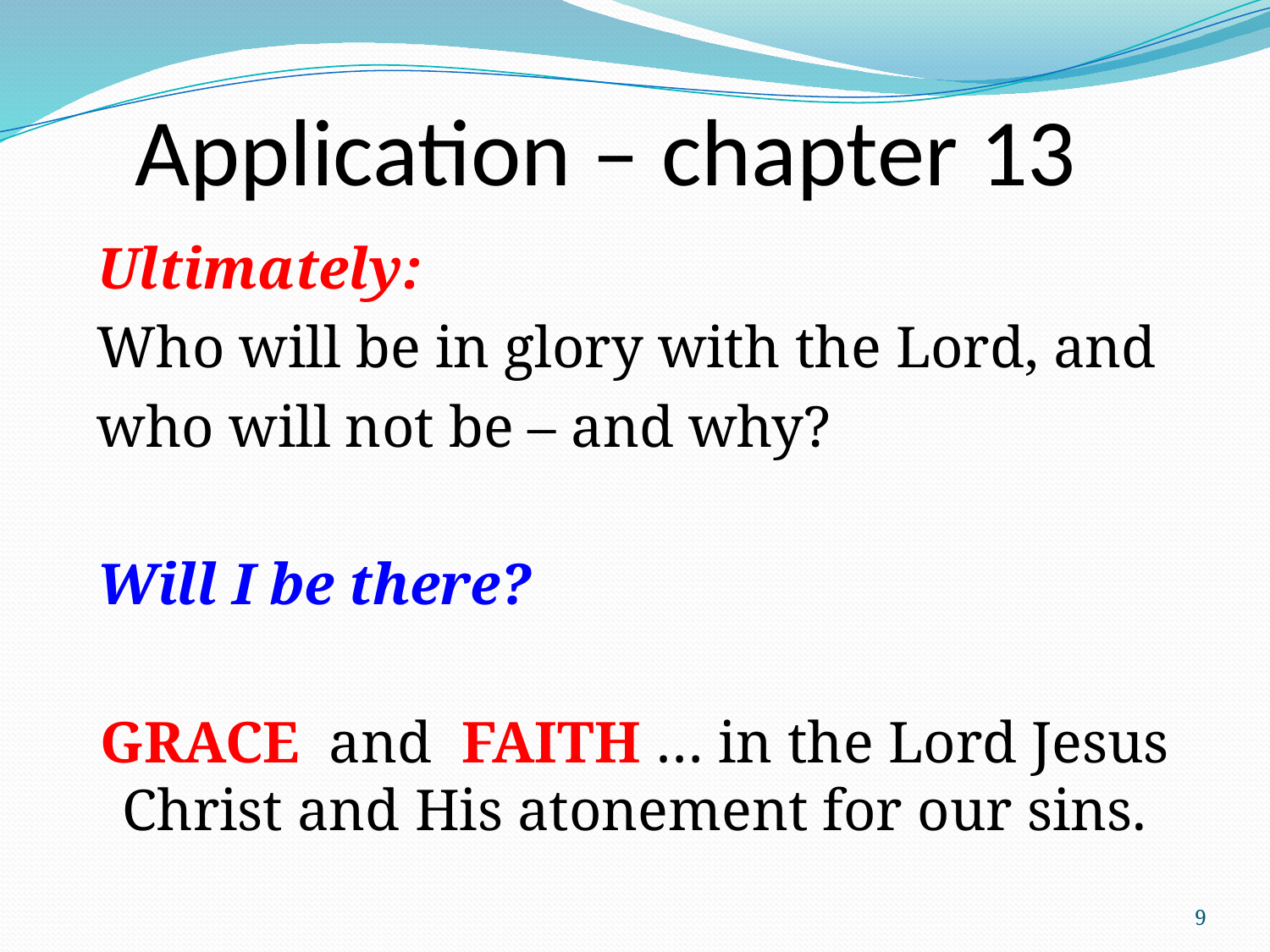

# Application – chapter 13
Ultimately:
Who will be in glory with the Lord, and
who will not be – and why?

Will I be there?

GRACE  and  FAITH … in the Lord Jesus Christ and His atonement for our sins.
9